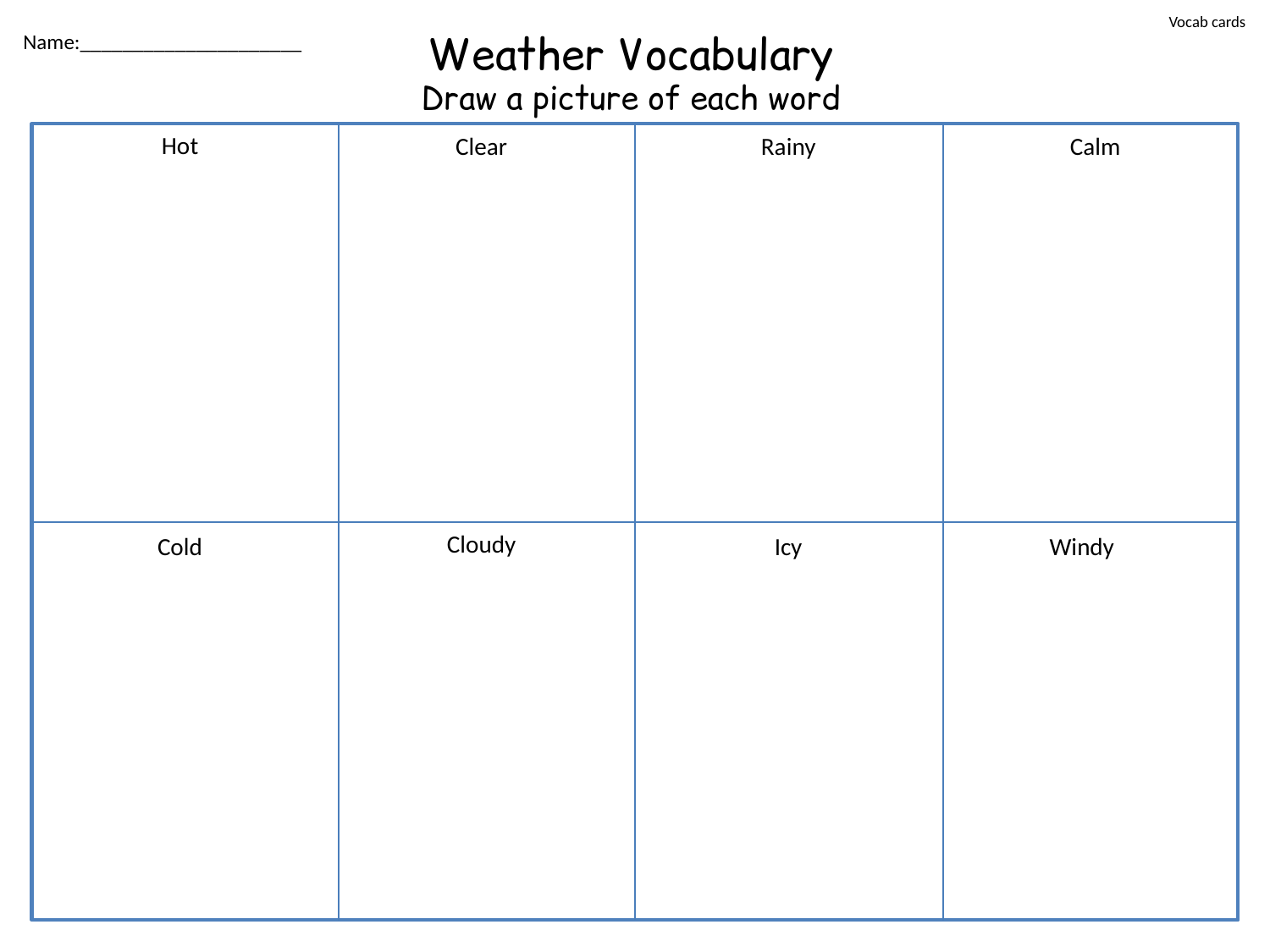

Vocab cards
Weather Vocabulary
Draw a picture of each word
Name:_____________________

Hot
Clear
Rainy
Calm
Cloudy
Icy
Cold
Windy